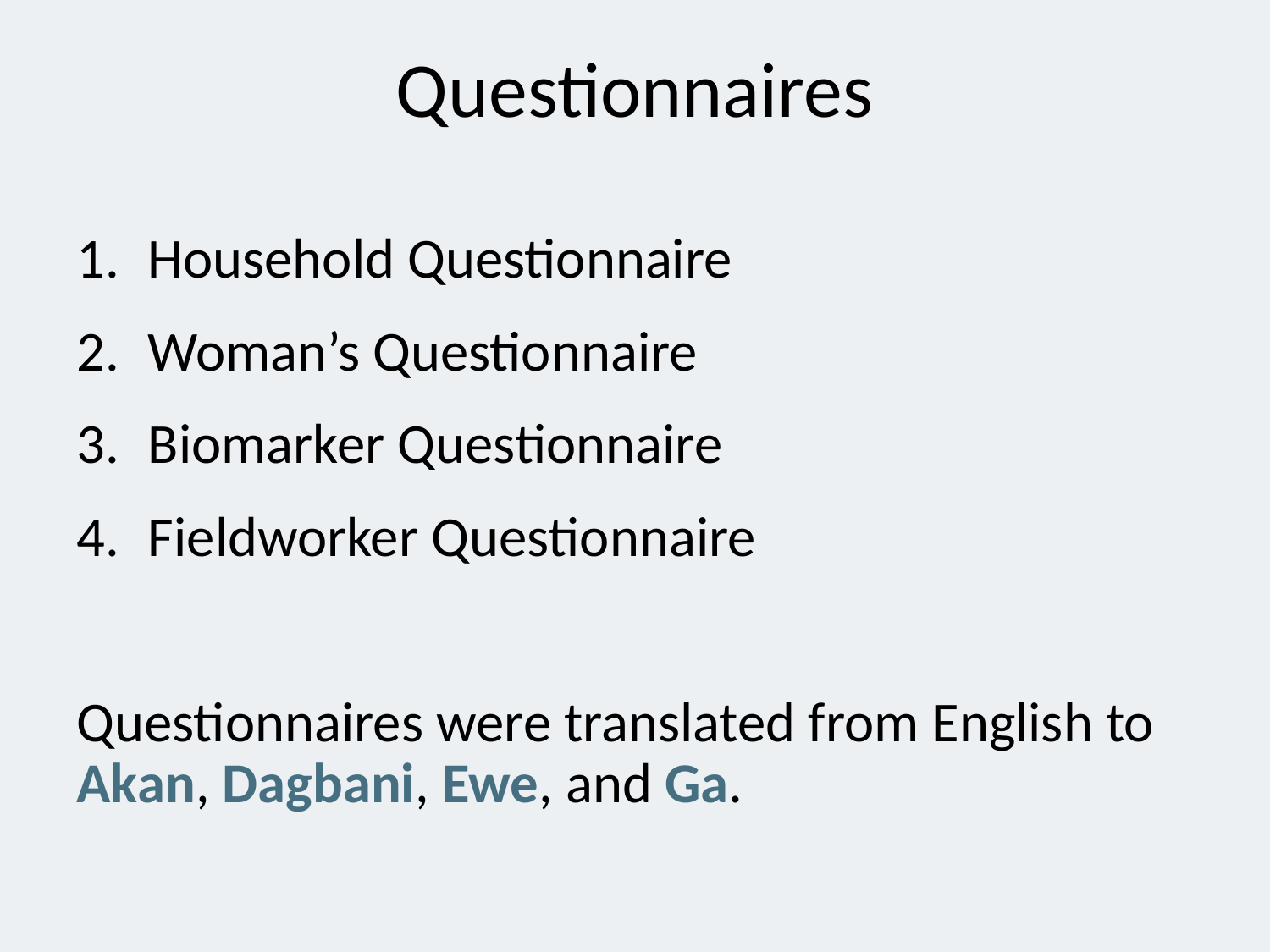

# Questionnaires
Household Questionnaire
Woman’s Questionnaire
Biomarker Questionnaire
Fieldworker Questionnaire

Questionnaires were translated from English to Akan, Dagbani, Ewe, and Ga.